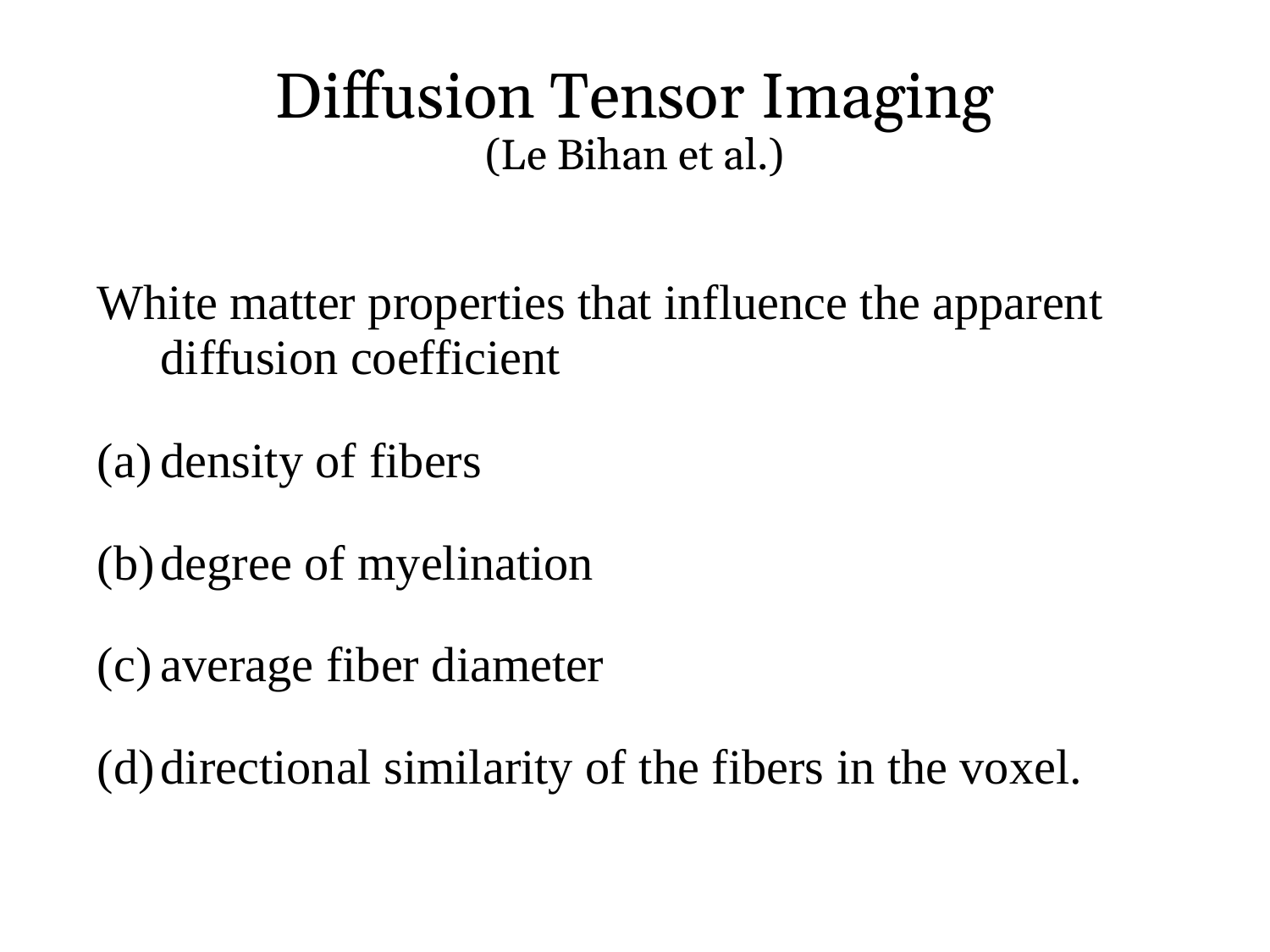

# Diffusion Tensor Imaging (Le Bihan et al.)
White matter properties that influence the apparent diffusion coefficient
density of fibers
degree of myelination
average fiber diameter
directional similarity of the fibers in the voxel.